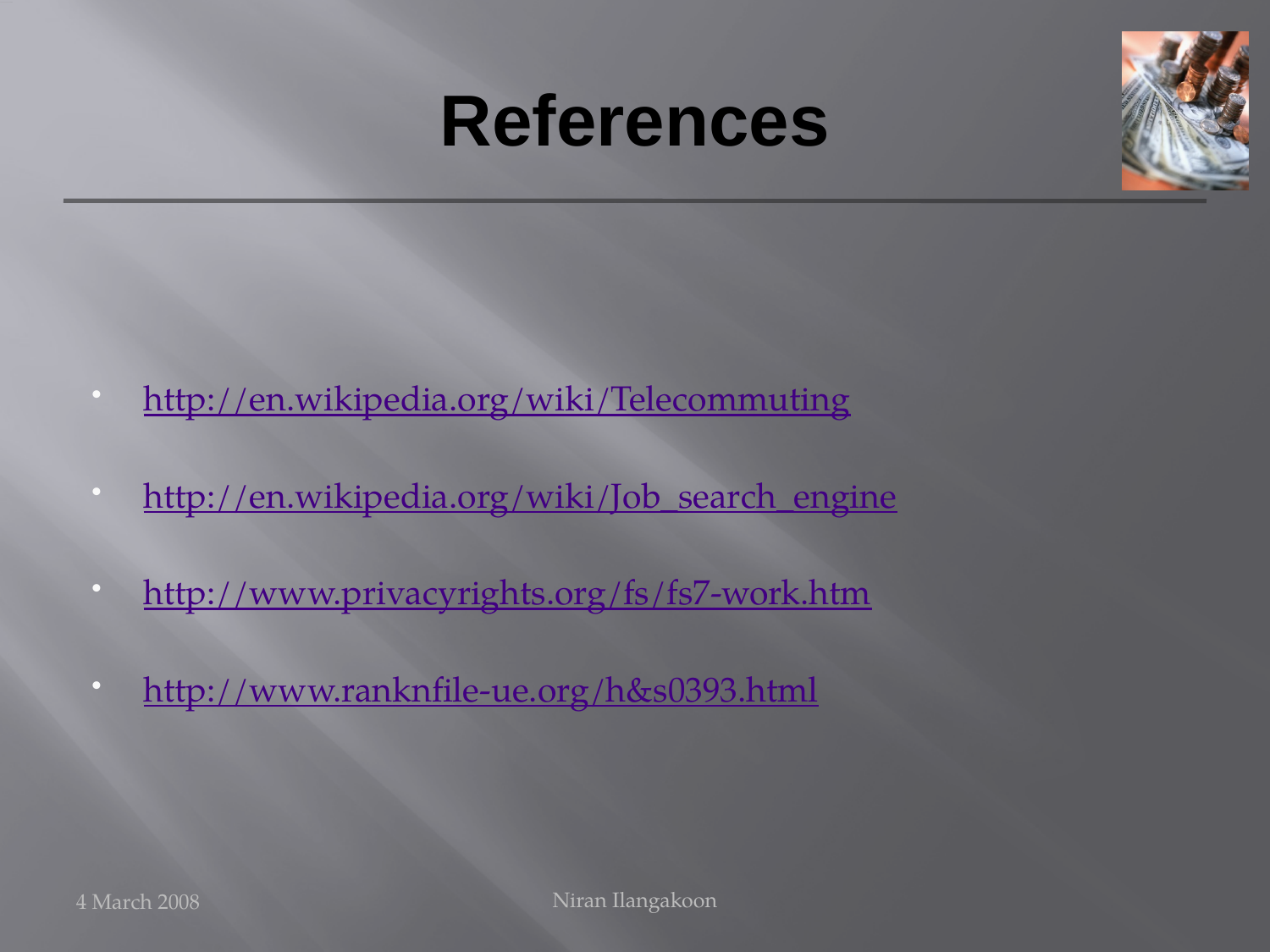

# References
http://en.wikipedia.org/wiki/Telecommuting

http://en.wikipedia.org/wiki/Job_search_engine

http://www.privacyrights.org/fs/fs7-work.htm

http://www.ranknfile-ue.org/h&s0393.html

Niran Ilangakoon
4 March 2008